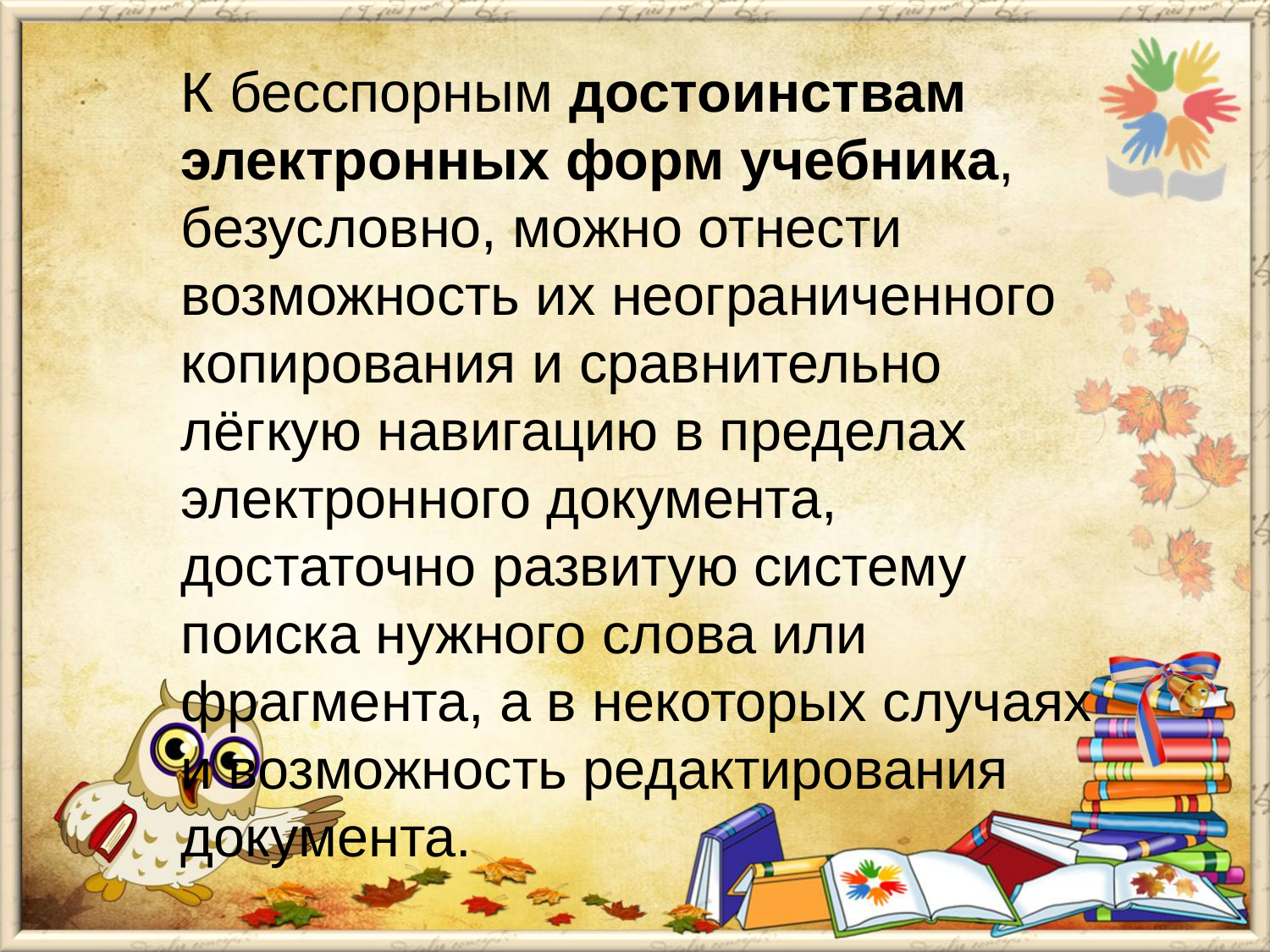

#
К бесспорным достоинствам электронных форм учебника, безусловно, можно отнести возможность их неограниченного копирования и сравнительно лёгкую навигацию в пределах электронного документа, достаточно развитую систему поиска нужного слова или фрагмента, а в некоторых случаях и возможность редактирования документа.